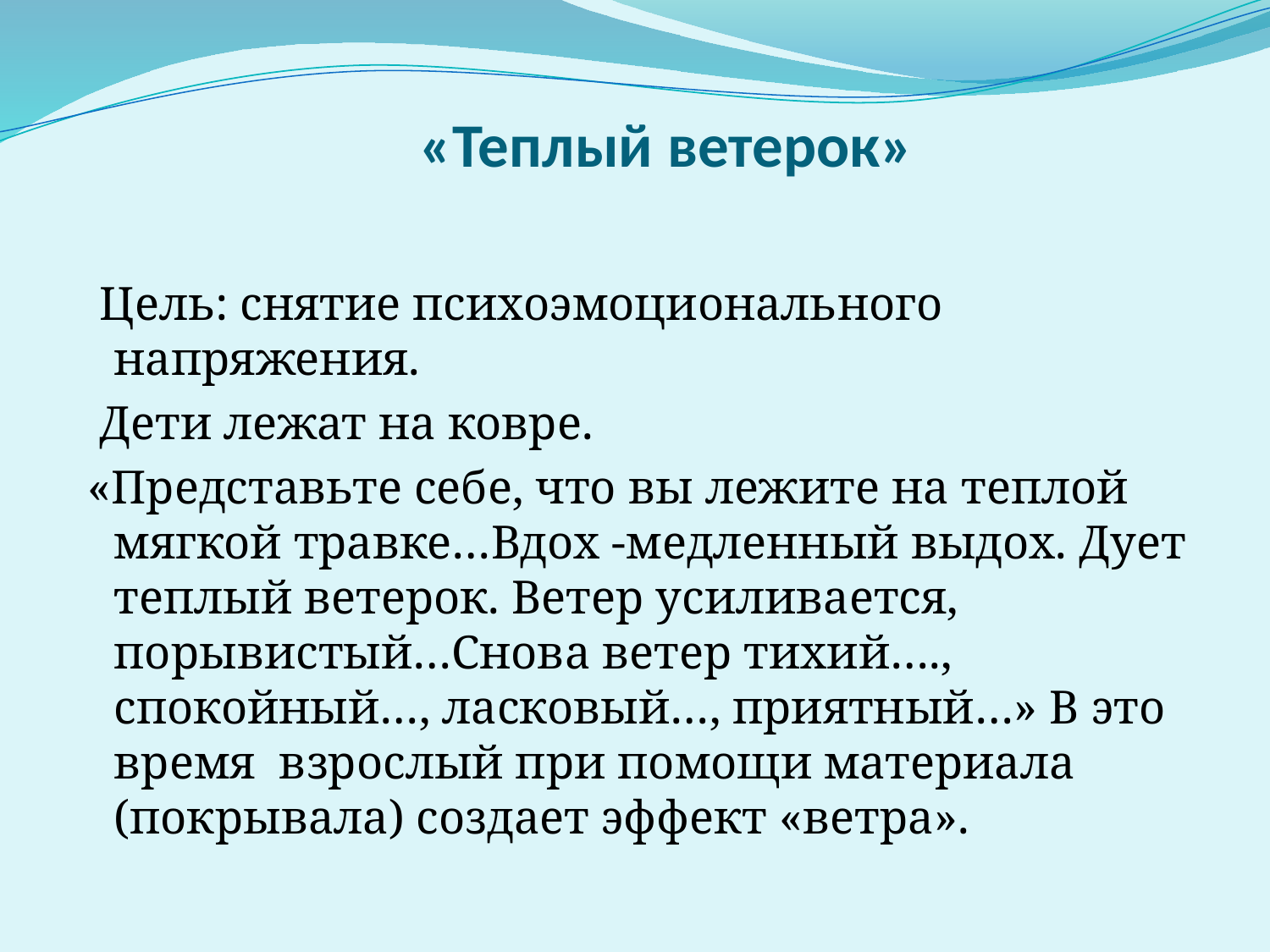

# «Теплый ветерок»
  Цель: снятие психоэмоционального напряжения.
  Дети лежат на ковре.
 «Представьте себе, что вы лежите на теплой мягкой травке…Вдох -медленный выдох. Дует теплый ветерок. Ветер усиливается, порывистый…Снова ветер тихий…., спокойный…, ласковый…, приятный…» В это время  взрослый при помощи материала (покрывала) создает эффект «ветра».